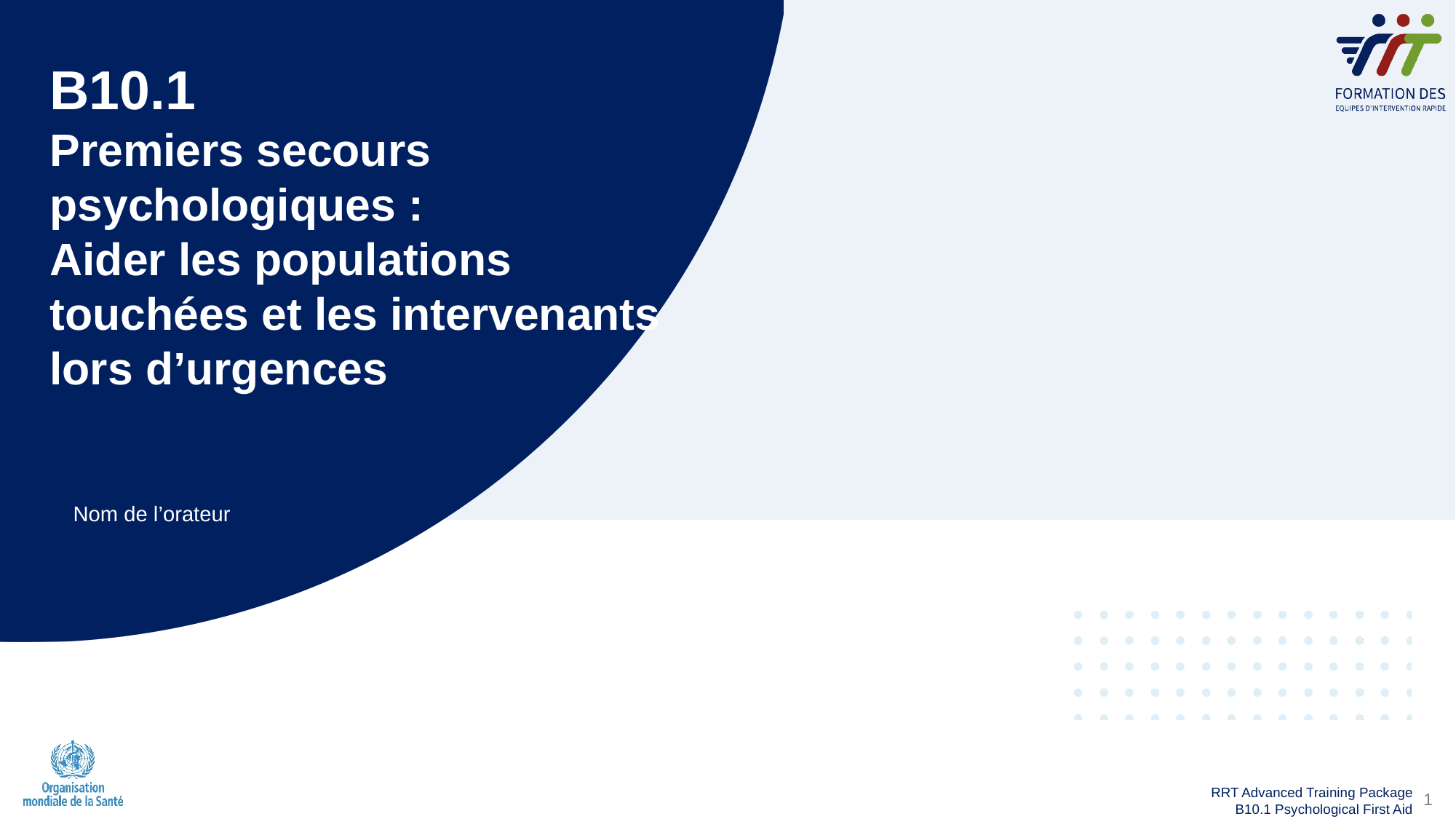

B10.1
Premiers secours psychologiques :
Aider les populations
touchées et les intervenants
lors d’urgences

Nom de l’orateur